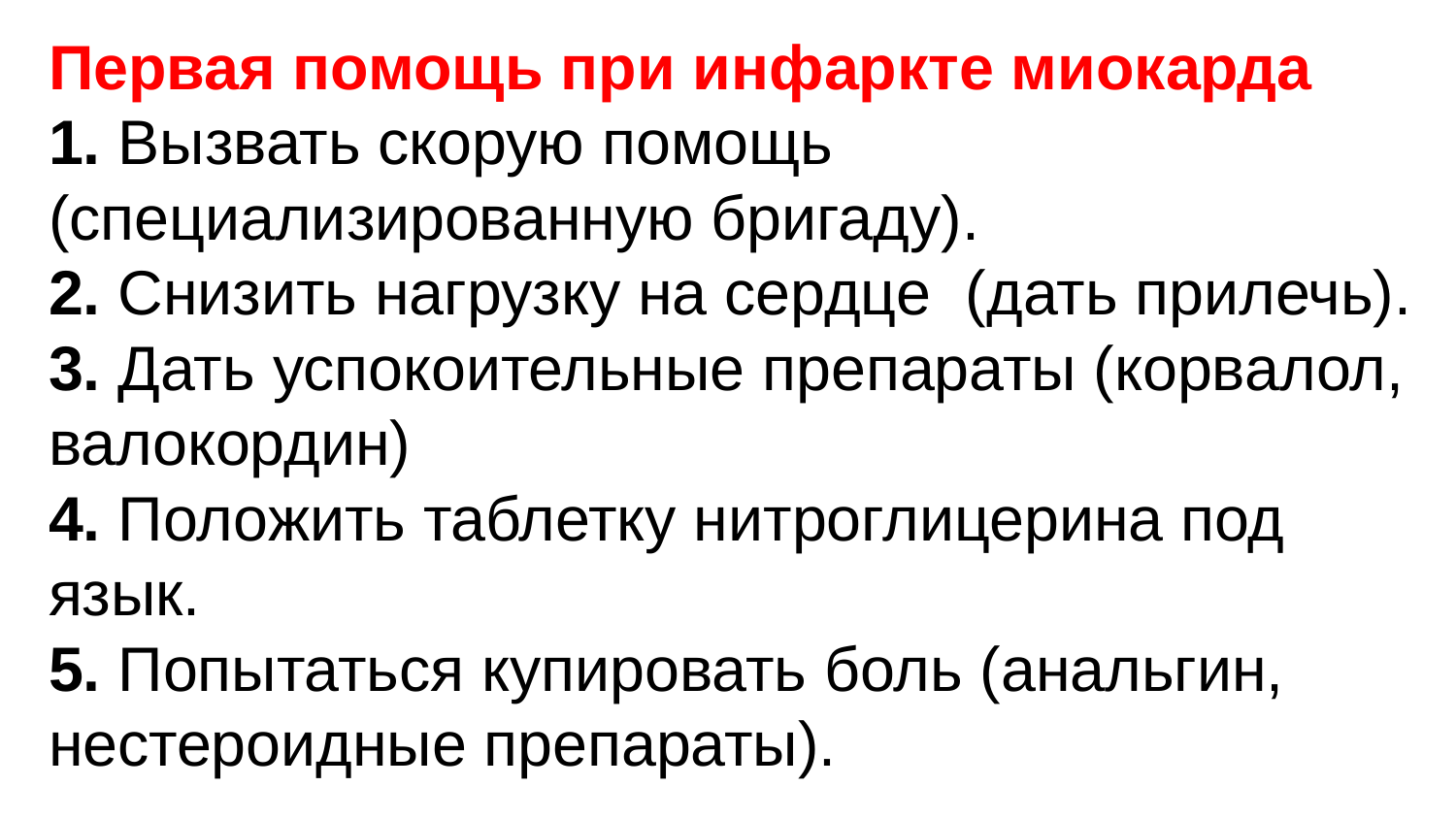

Первая помощь при инфаркте миокарда
1. Вызвать скорую помощь (специализированную бригаду).
2. Снизить нагрузку на сердце  (дать прилечь).
3. Дать успокоительные препараты (корвалол, валокордин)
4. Положить таблетку нитроглицерина под язык.
5. Попытаться купировать боль (анальгин, нестероидные препараты).